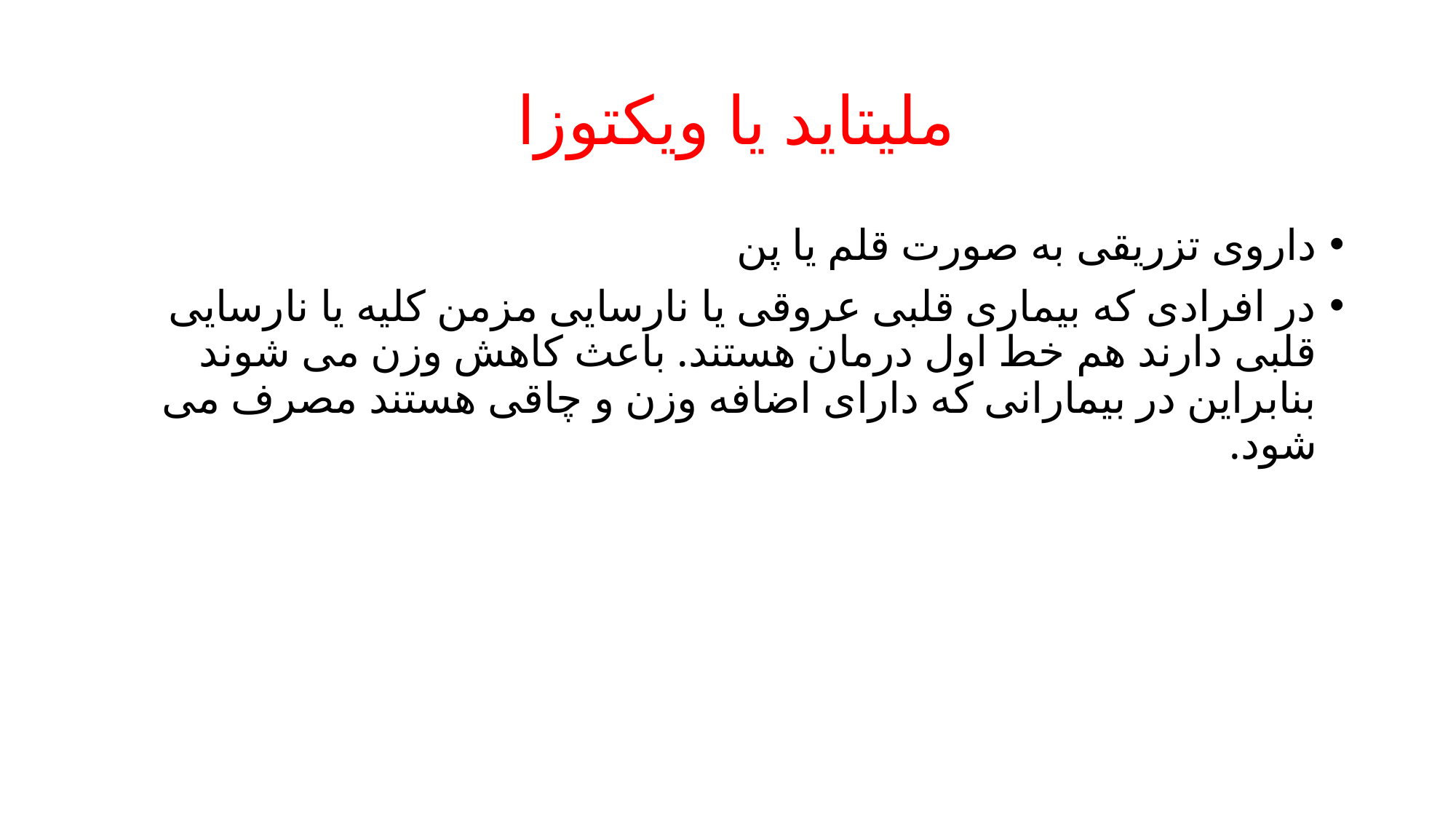

# ملیتاید یا ویکتوزا
داروی تزریقی به صورت قلم یا پن
در افرادی که بیماری قلبی عروقی یا نارسایی مزمن کلیه یا نارسایی قلبی دارند هم خط اول درمان هستند. باعث کاهش وزن می شوند بنابراین در بیمارانی که دارای اضافه وزن و چاقی هستند مصرف می شود.